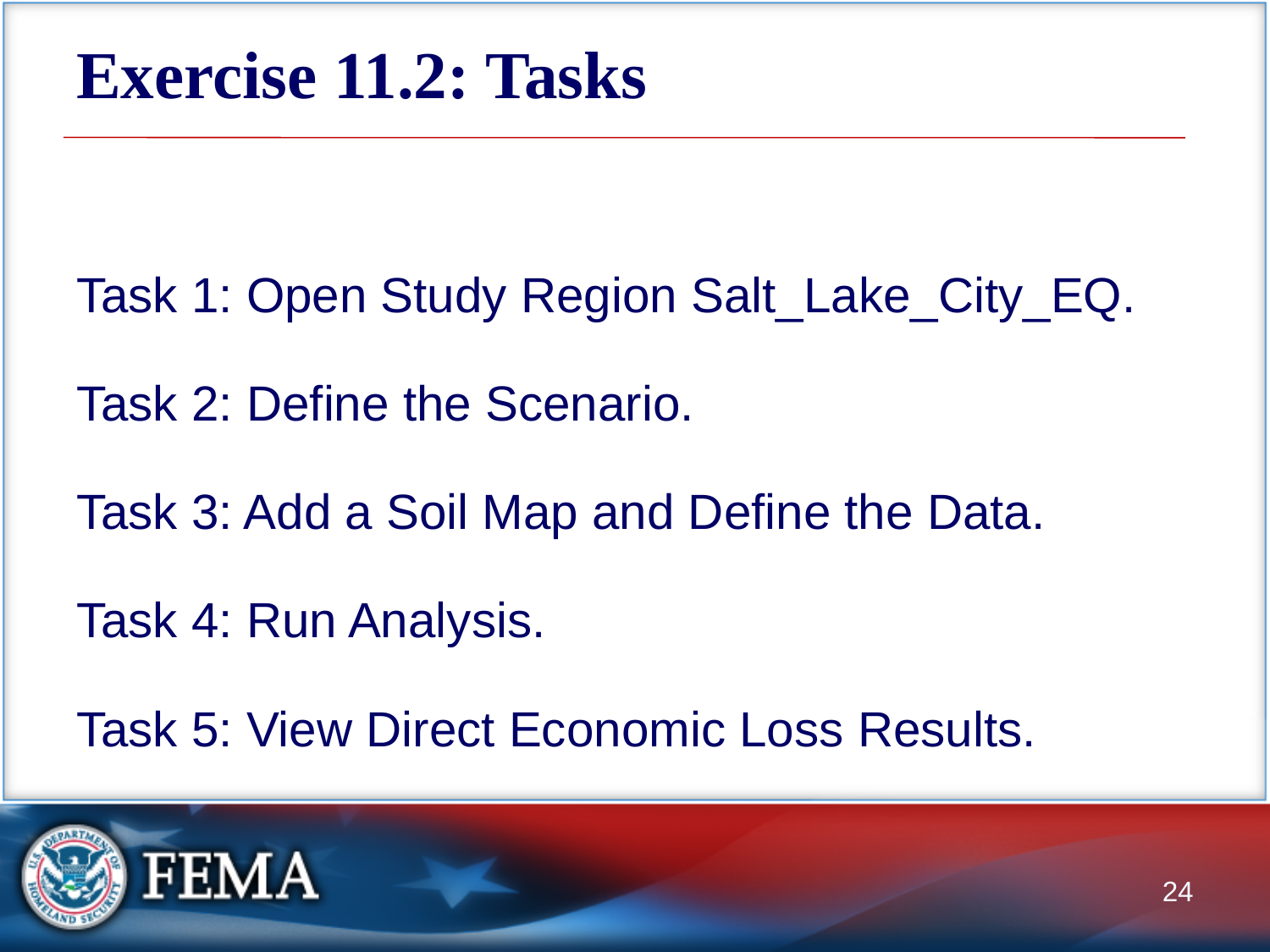

# Exercise 11.2: Tasks

Task 1: Open Study Region Salt_Lake_City_EQ.
Task 2: Define the Scenario.
Task 3: Add a Soil Map and Define the Data.
Task 4: Run Analysis.
Task 5: View Direct Economic Loss Results.
24